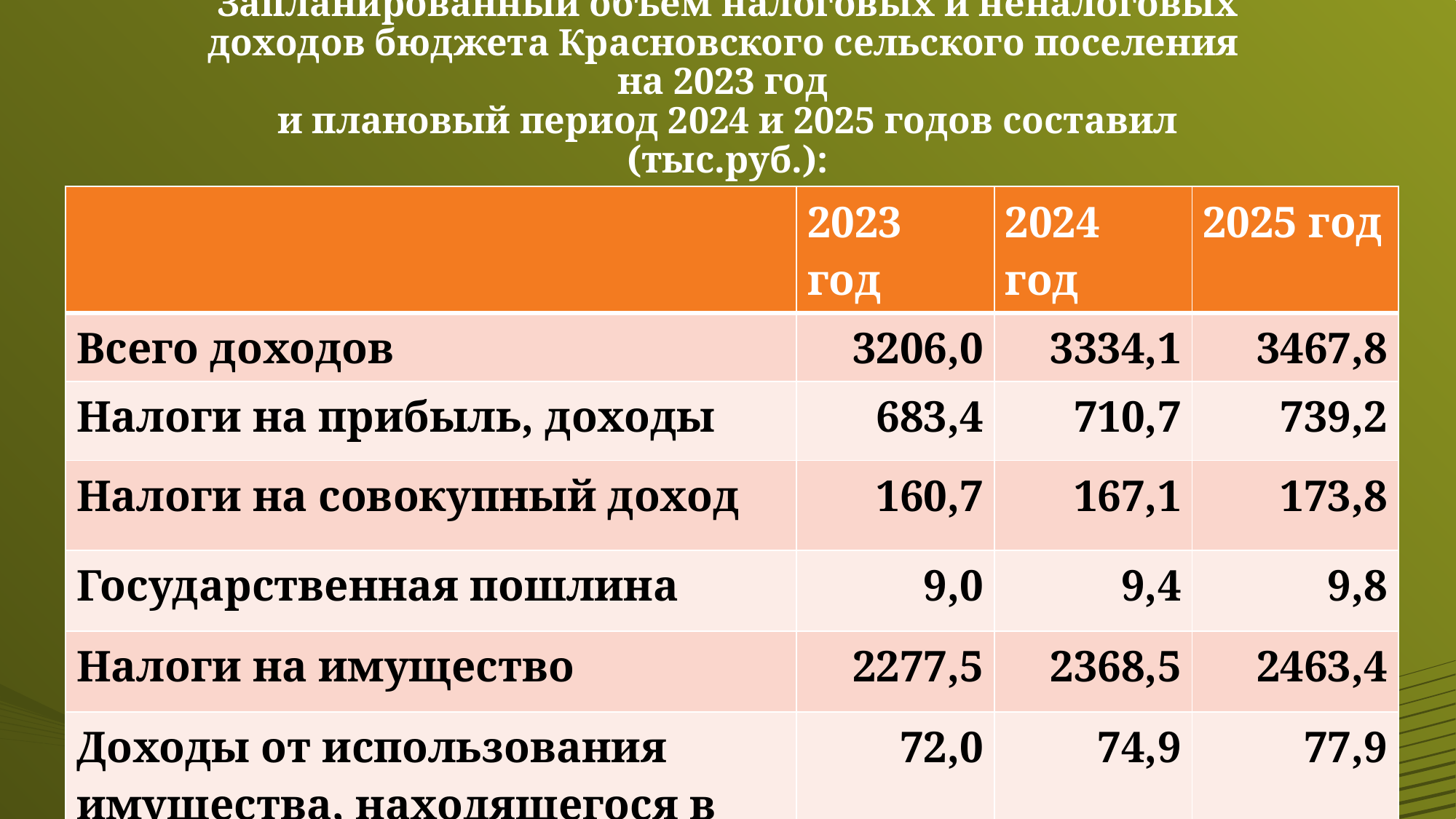

# Запланированный объем налоговых и неналоговых доходов бюджета Красновского сельского поселения на 2023 год и плановый период 2024 и 2025 годов составил (тыс.руб.):
|  | 2023 год | 2024 год | 2025 год |
| --- | --- | --- | --- |
| Всего доходов | 3206,0 | 3334,1 | 3467,8 |
| Налоги на прибыль, доходы | 683,4 | 710,7 | 739,2 |
| Налоги на совокупный доход | 160,7 | 167,1 | 173,8 |
| Государственная пошлина | 9,0 | 9,4 | 9,8 |
| Налоги на имущество | 2277,5 | 2368,5 | 2463,4 |
| Доходы от использования имущества, находящегося в государственной и муниципальной собственности | 72,0 | 74,9 | 77,9 |
| Штрафы, санкции, возмещение ущерба | 3,4 | 3,5 | 3,7 |